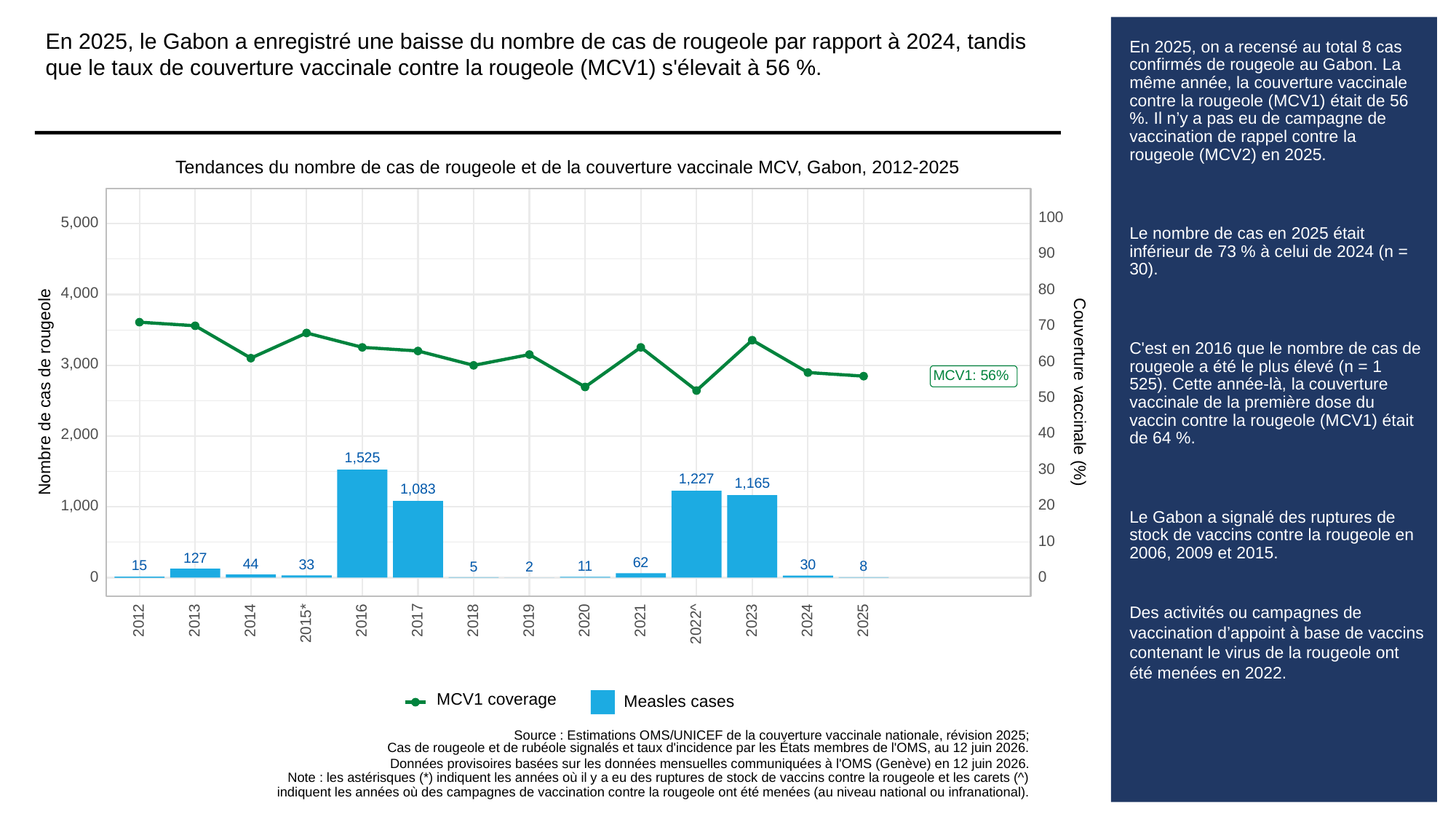

En 2025, le Gabon a enregistré une baisse du nombre de cas de rougeole par rapport à 2024, tandis que le taux de couverture vaccinale contre la rougeole (MCV1) s'élevait à 56 %.
# En 2025, on a recensé au total 8 cas confirmés de rougeole au Gabon. La même année, la couverture vaccinale contre la rougeole (MCV1) était de 56 %. Il n’y a pas eu de campagne de vaccination de rappel contre la rougeole (MCV2) en 2025.

Le nombre de cas en 2025 était inférieur de 73 % à celui de 2024 (n = 30).

C'est en 2016 que le nombre de cas de rougeole a été le plus élevé (n = 1 525). Cette année-là, la couverture vaccinale de la première dose du vaccin contre la rougeole (MCV1) était de 64 %.

Le Gabon a signalé des ruptures de stock de vaccins contre la rougeole en 2006, 2009 et 2015.

Des activités ou campagnes de vaccination d’appoint à base de vaccins contenant le virus de la rougeole ont été menées en 2022.

Tendances du nombre de cas de rougeole et de la couverture vaccinale MCV, Gabon, 2012-2025

100
5,000

90

80
4,000

70

60
3,000

MCV1: 56%

Couverture vaccinale (%)
Nombre de cas de rougeole

50

40
2,000

1,525
30

1,227
1,165
1,083

1,000
20

10

127
62
44
33
30
15
11
8
5
2

0
0

2013
2023
2012
2014
2016
2017
2018
2019
2020
2021
2024
2025
2015*
2022^

MCV1 coverage
Measles cases

Source : Estimations OMS/UNICEF de la couverture vaccinale nationale, révision 2025;
Cas de rougeole et de rubéole signalés et taux d'incidence par les États membres de l'OMS, au 12 juin 2026.
Données provisoires basées sur les données mensuelles communiquées à l'OMS (Genève) en 12 juin 2026.
Note : les astérisques (*) indiquent les années où il y a eu des ruptures de stock de vaccins contre la rougeole et les carets (^)
indiquent les années où des campagnes de vaccination contre la rougeole ont été menées (au niveau national ou infranational).